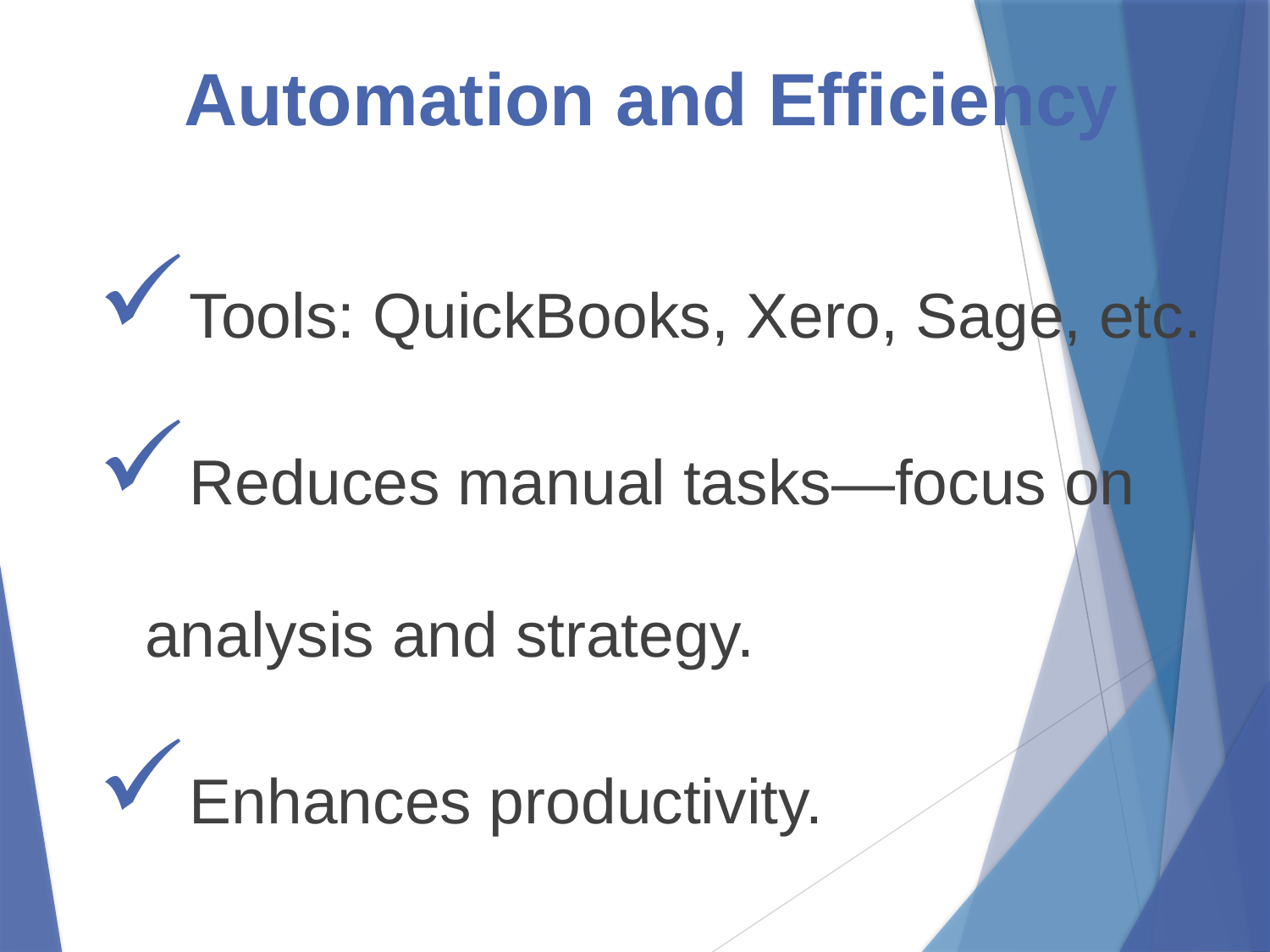

# Automation and Efficiency
Tools: QuickBooks, Xero, Sage, etc.
Reduces manual tasks—focus on analysis and strategy.
Enhances productivity.